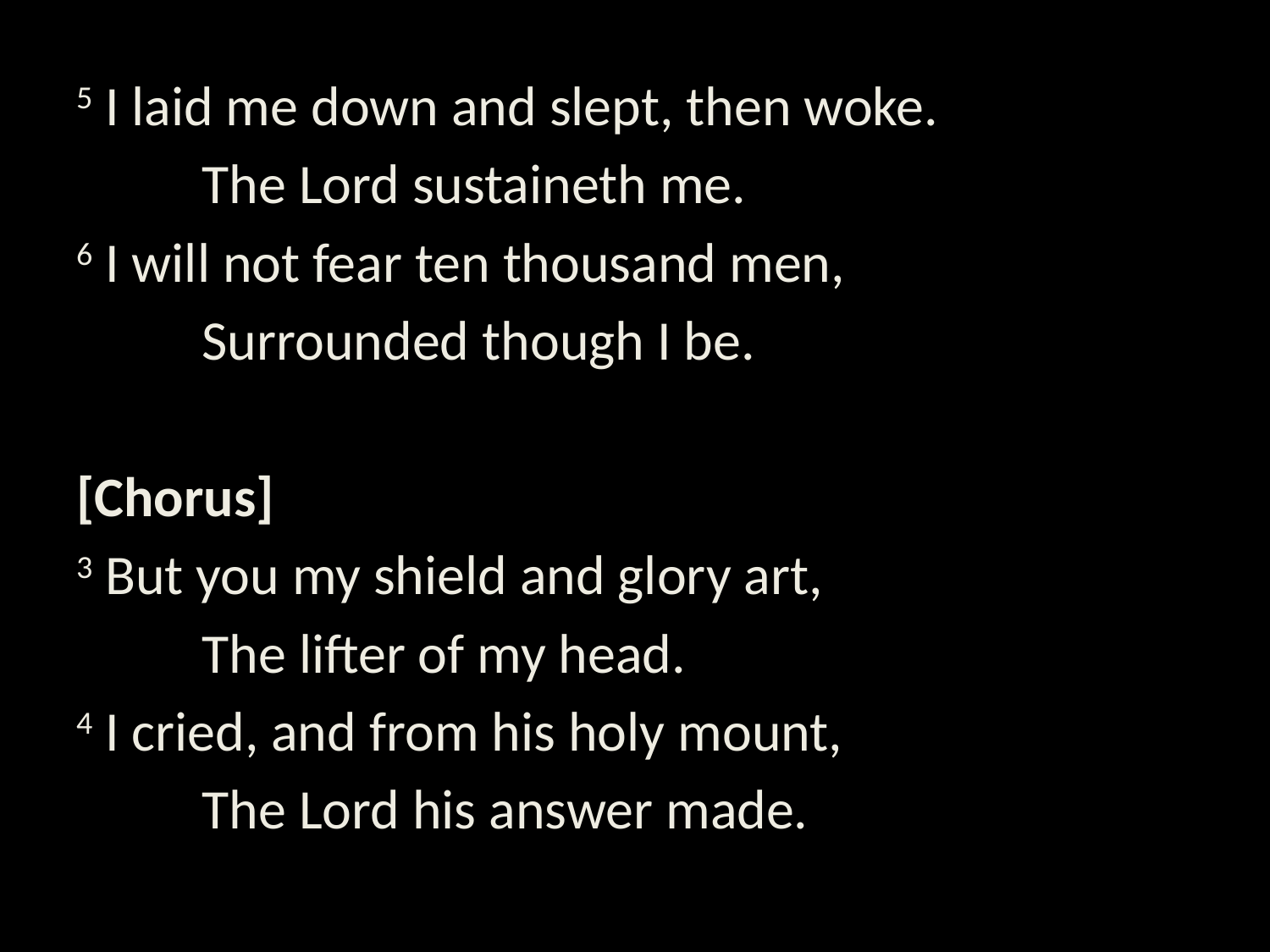

5 I laid me down and slept, then woke.
	The Lord sustaineth me.
6 I will not fear ten thousand men,
	Surrounded though I be.

[Chorus]
3 But you my shield and glory art,
	The lifter of my head.
4 I cried, and from his holy mount,
	The Lord his answer made.